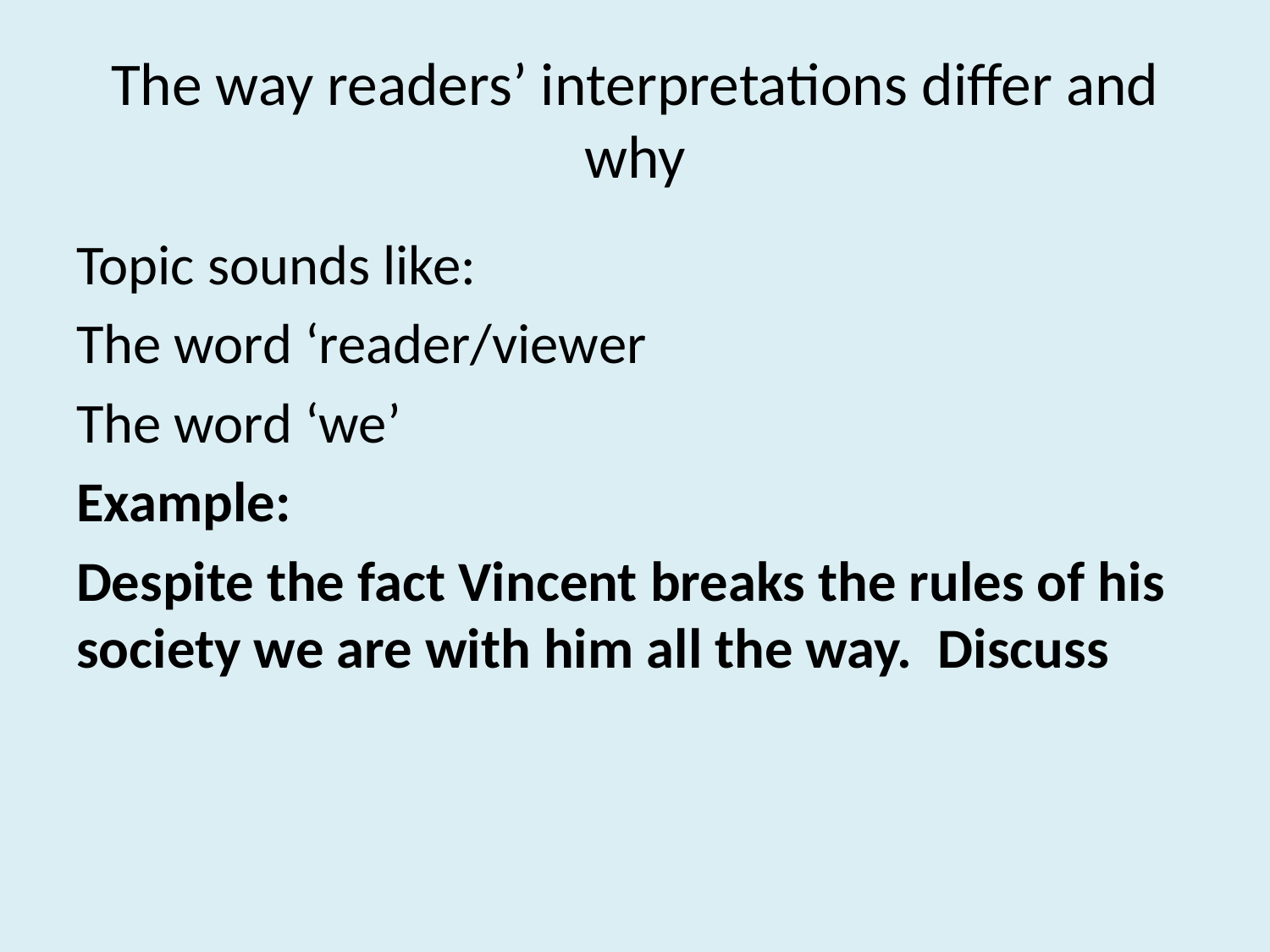

# The way readers’ interpretations differ and why
Topic sounds like:
The word ‘reader/viewer
The word ‘we’
Example:
Despite the fact Vincent breaks the rules of his society we are with him all the way.  Discuss